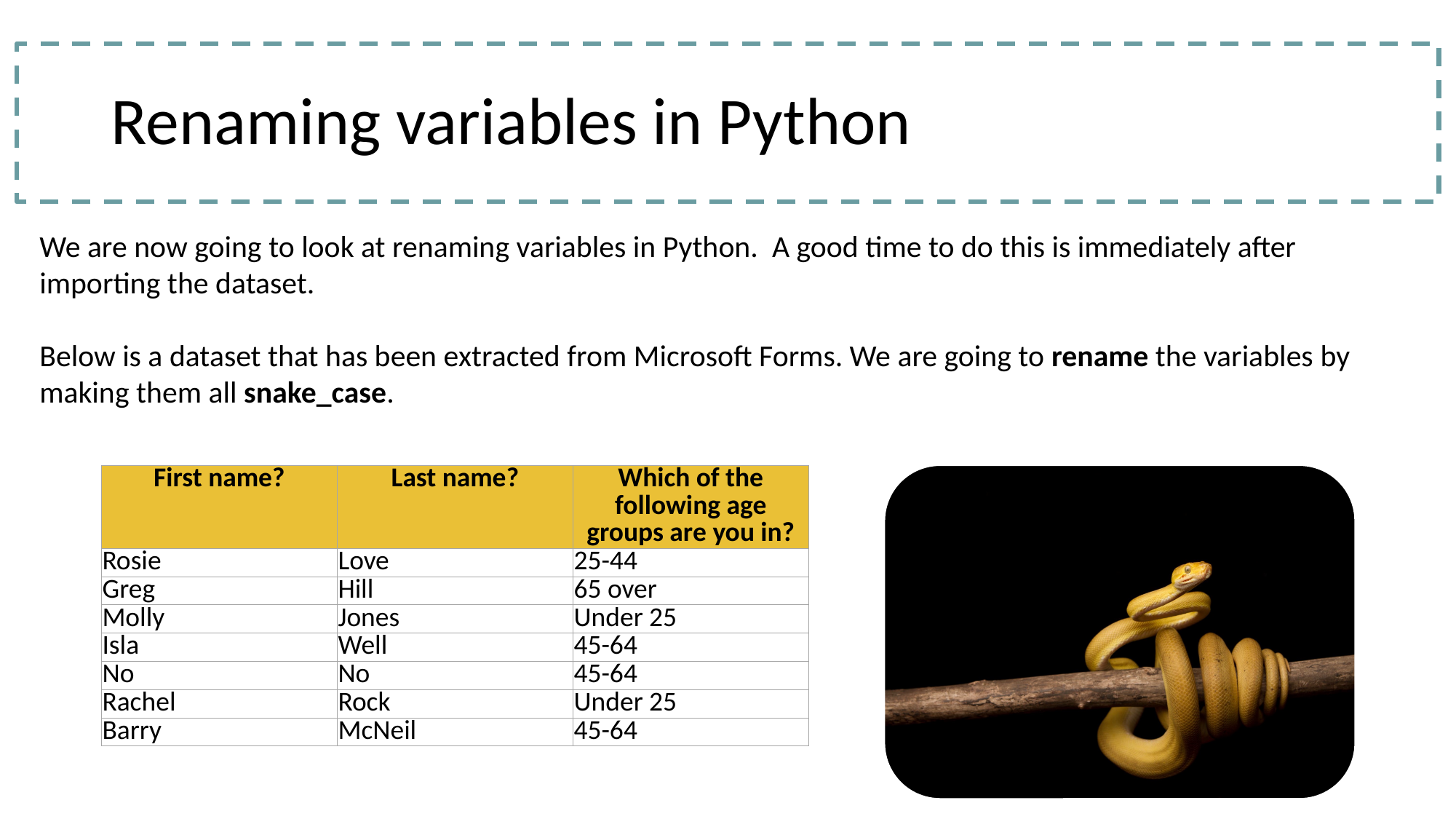

# Renaming variables in Python
We are now going to look at renaming variables in Python.  A good time to do this is immediately after importing the dataset.

Below is a dataset that has been extracted from Microsoft Forms. We are going to rename the variables by making them all snake_case.
| First name? | Last name? | Which of the following age groups are you in? |
| --- | --- | --- |
| Rosie | Love | 25-44 |
| Greg | Hill | 65 over |
| Molly | Jones | Under 25 |
| Isla | Well | 45-64 |
| No | No | 45-64 |
| Rachel | Rock | Under 25 |
| Barry | McNeil | 45-64 |